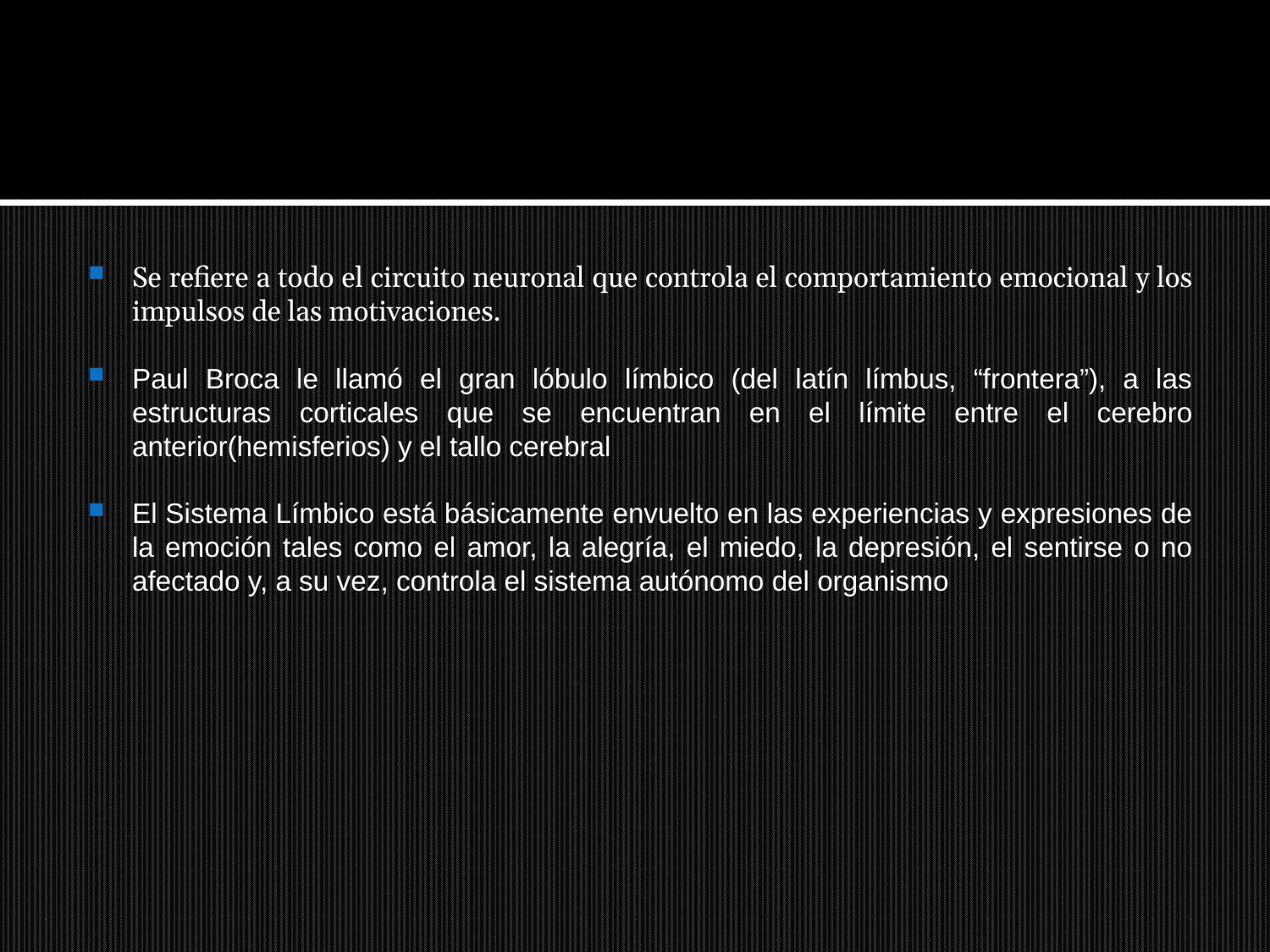

#
Se refiere a todo el circuito neuronal que controla el comportamiento emocional y los impulsos de las motivaciones.

Paul Broca le llamó el gran lóbulo límbico (del latín límbus, “frontera”), a las estructuras corticales que se encuentran en el límite entre el cerebro anterior(hemisferios) y el tallo cerebral

El Sistema Límbico está básicamente envuelto en las experiencias y expresiones de la emoción tales como el amor, la alegría, el miedo, la depresión, el sentirse o no afectado y, a su vez, controla el sistema autónomo del organismo